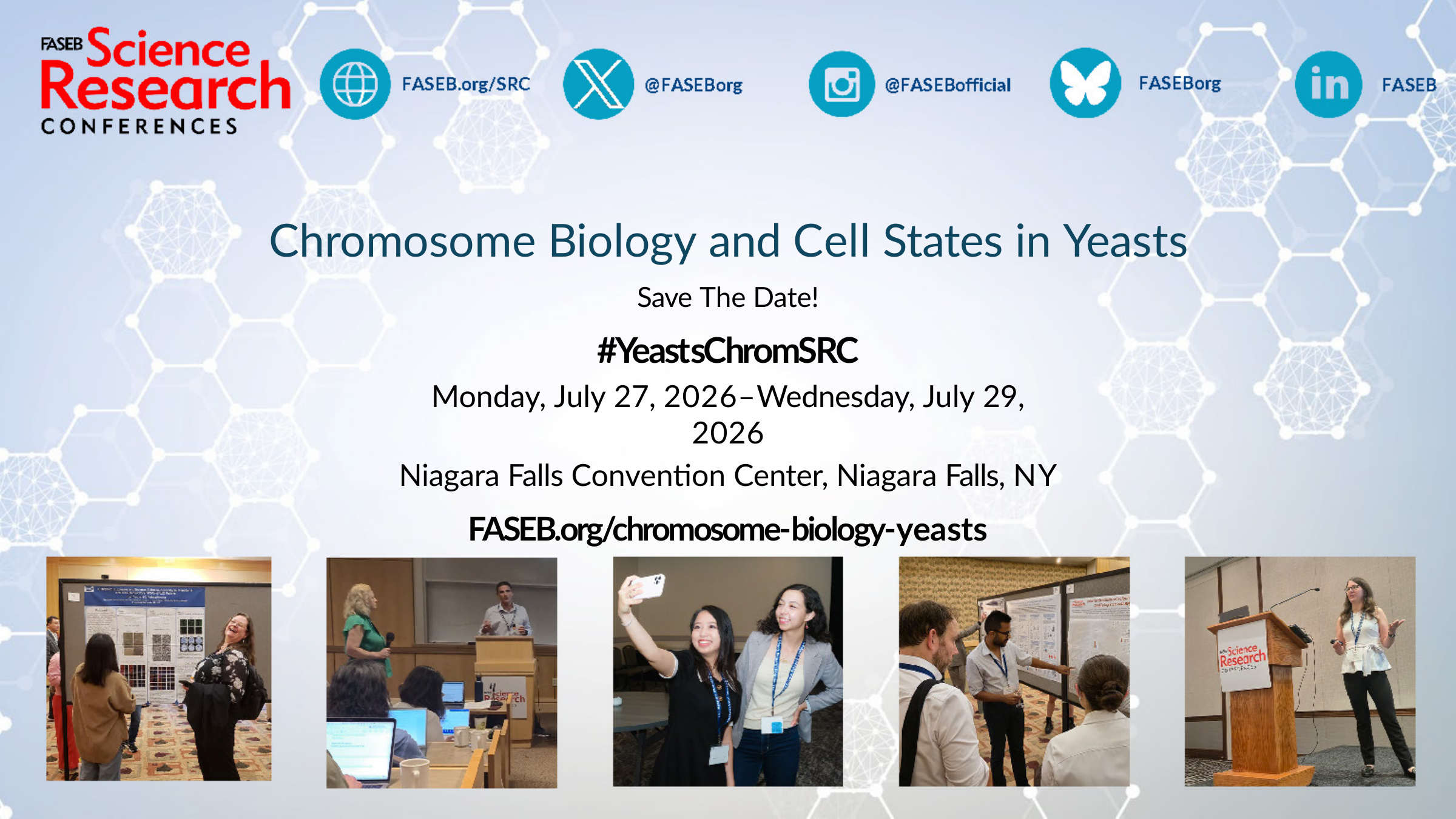

# Chromosome Biology and Cell States in Yeasts
Save The Date!
#YeastsChromSRC
Monday, July 27, 2026–Wednesday, July 29, 2026
Niagara Falls Convention Center, Niagara Falls, NY
FASEB.org/chromosome-biology-yeasts